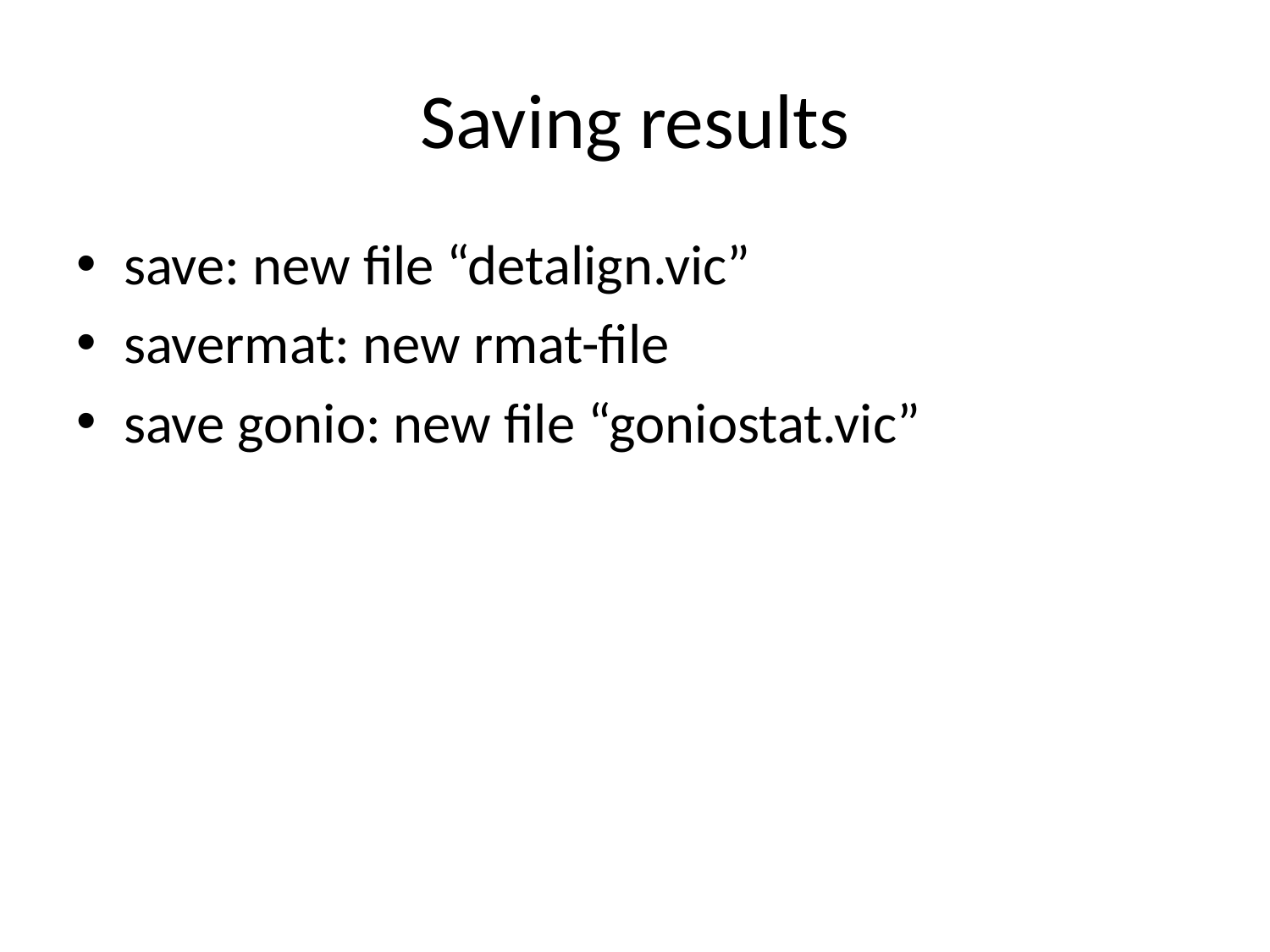

# Saving results
save: new file “detalign.vic”
savermat: new rmat-file
save gonio: new file “goniostat.vic”